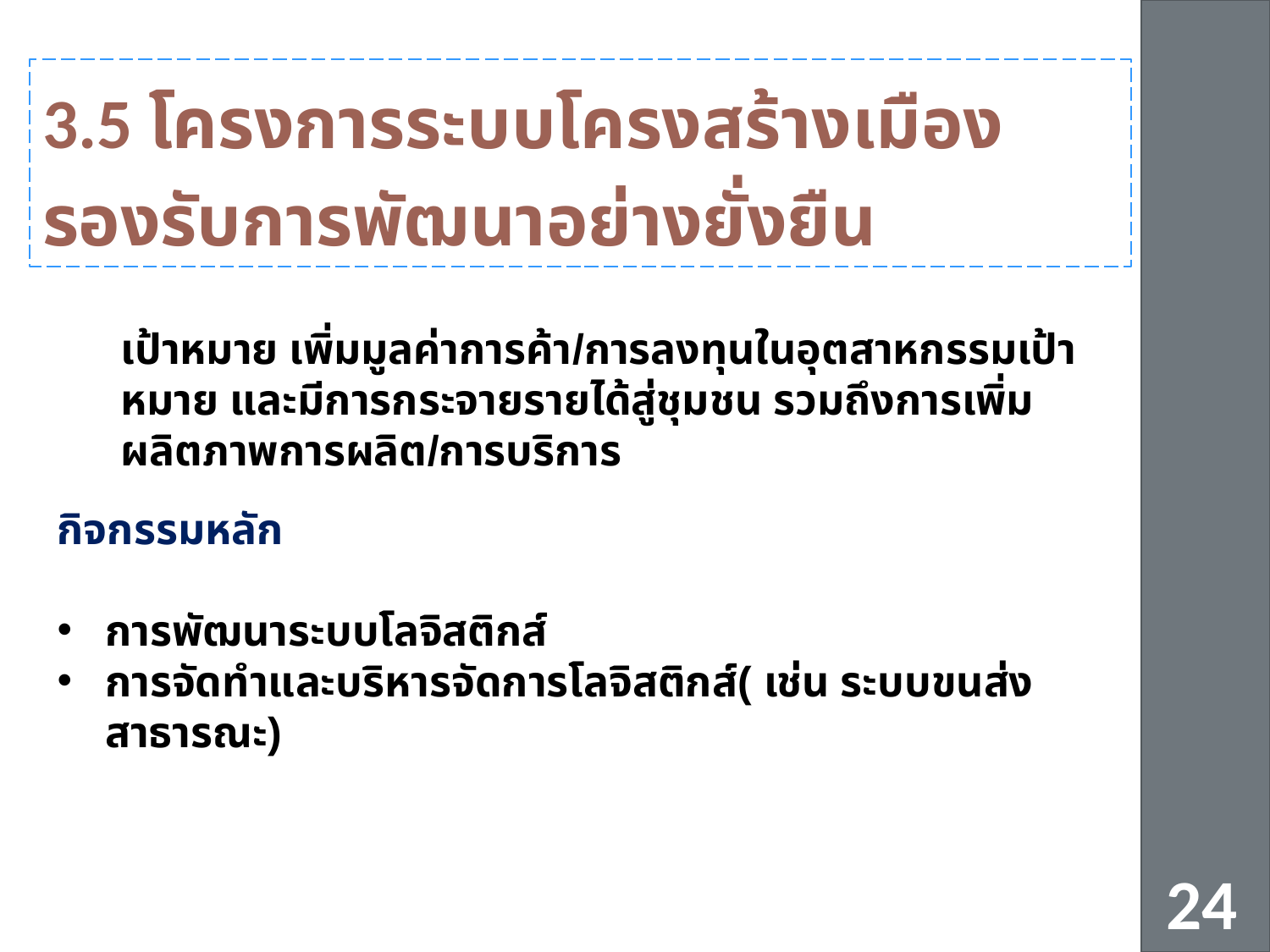

Flagship
project
3.5 โครงการระบบโครงสร้างเมืองรองรับการพัฒนาอย่างยั่งยืน
	เป้าหมาย เพิ่มมูลค่าการค้า/การลงทุนในอุตสาหกรรมเป้าหมาย และมีการกระจายรายได้สู่ชุมชน รวมถึงการเพิ่มผลิตภาพการผลิต/การบริการ
กิจกรรมหลัก

การพัฒนาระบบโลจิสติกส์
การจัดทำและบริหารจัดการโลจิสติกส์( เช่น ระบบขนส่งสาธารณะ)

24
24
ร่ายยุทธศาสตร์การพัฒนากลุ่มจังหวัดภาคเหนือตอนบน ๑ (๒๕๕๗-๒๕๖๐)